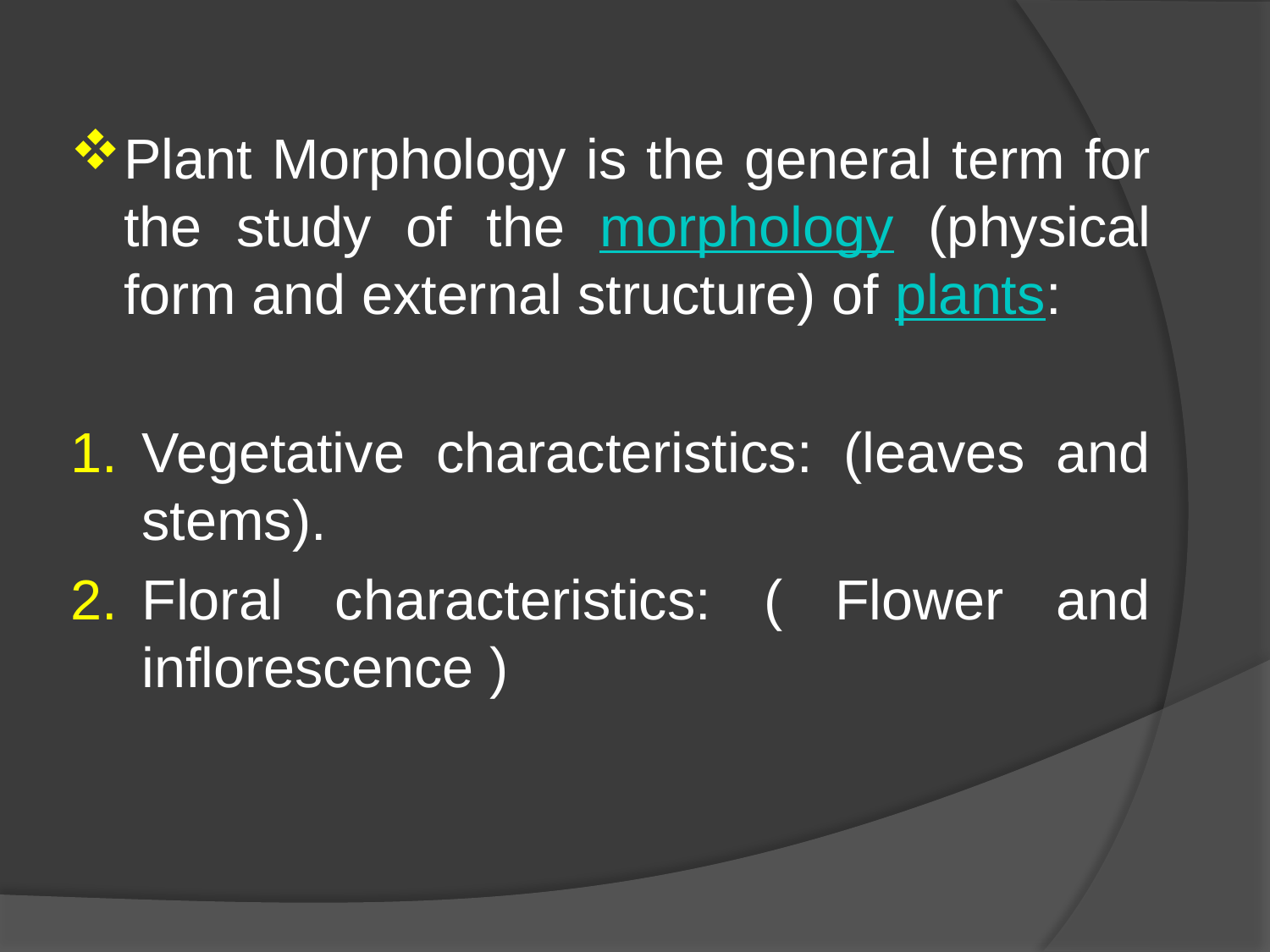

Plant Morphology is the general term for the study of the morphology (physical form and external structure) of plants:

Vegetative characteristics: (leaves and stems).
Floral characteristics: ( Flower and inflorescence )